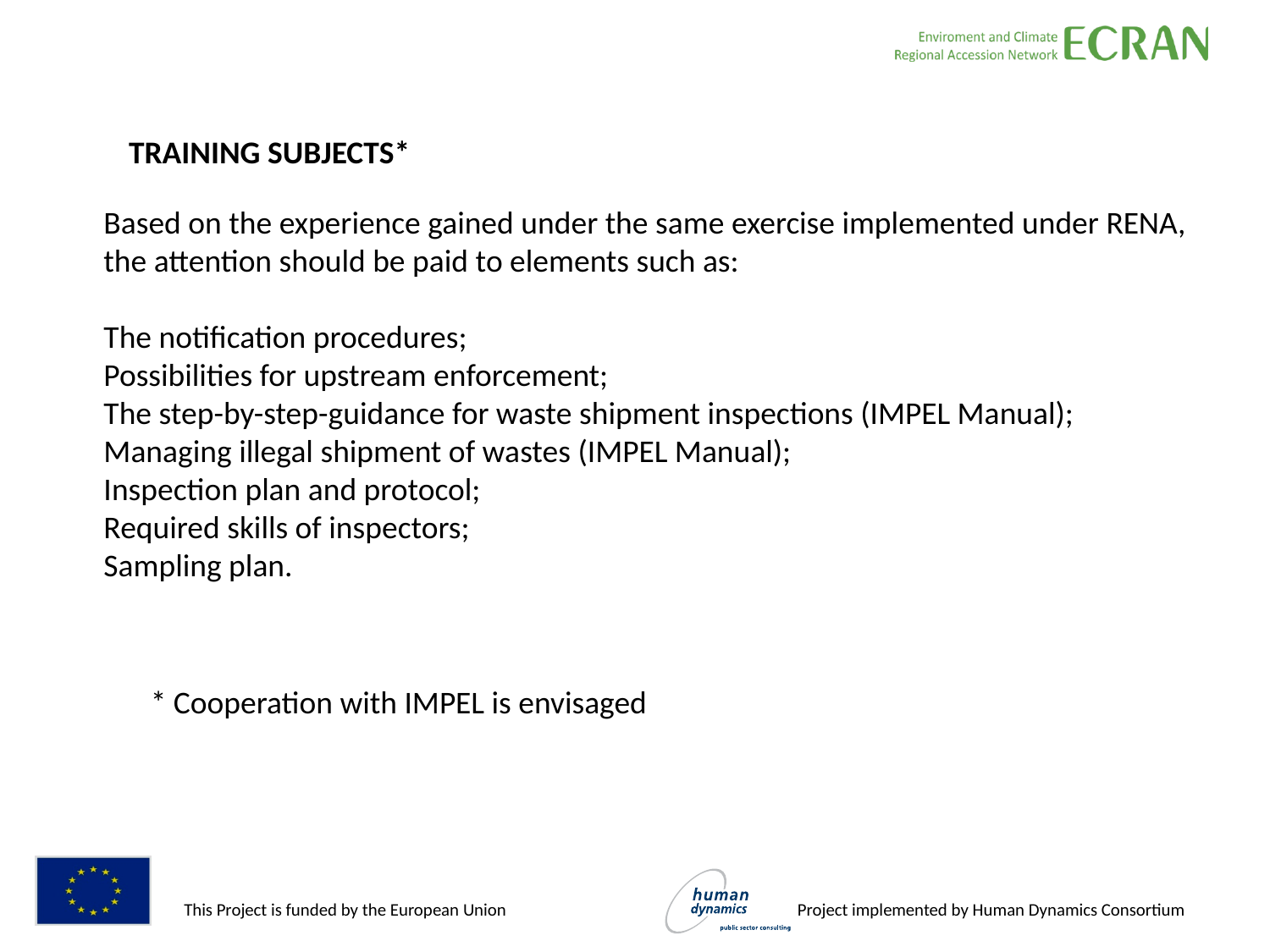

TRAINING SUBJECTS*
Based on the experience gained under the same exercise implemented under RENA,
the attention should be paid to elements such as:

The notification procedures;
Possibilities for upstream enforcement;
The step-by-step-guidance for waste shipment inspections (IMPEL Manual);
Managing illegal shipment of wastes (IMPEL Manual);
Inspection plan and protocol;
Required skills of inspectors;
Sampling plan.

#

* Cooperation with IMPEL is envisaged